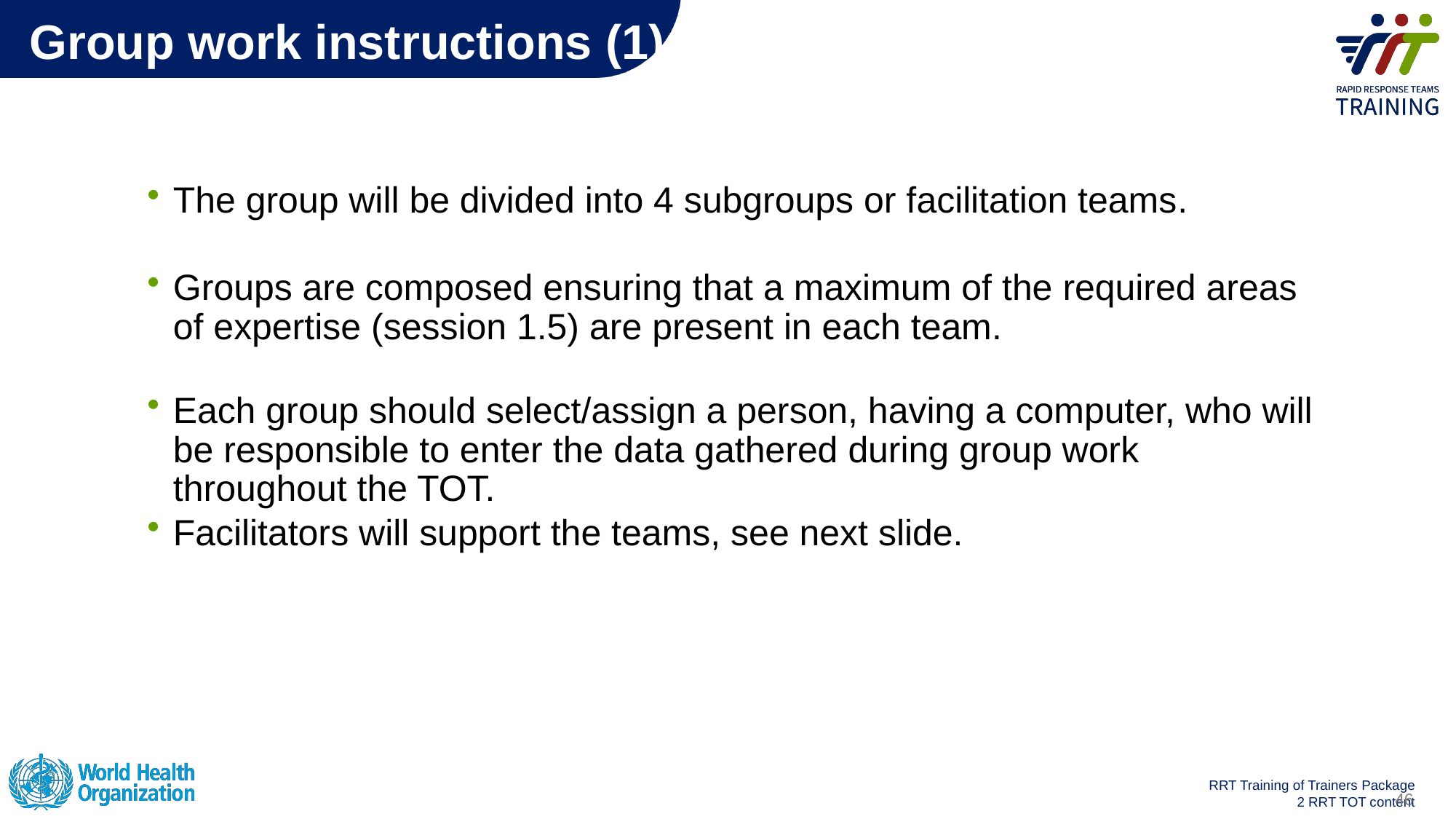

Group work instructions (1)
The group will be divided into 4 subgroups or facilitation teams.
Groups are composed ensuring that a maximum of the required areas of expertise (session 1.5) are present in each team.
Each group should select/assign a person, having a computer, who will be responsible to enter the data gathered during group work throughout the TOT.
Facilitators will support the teams, see next slide.